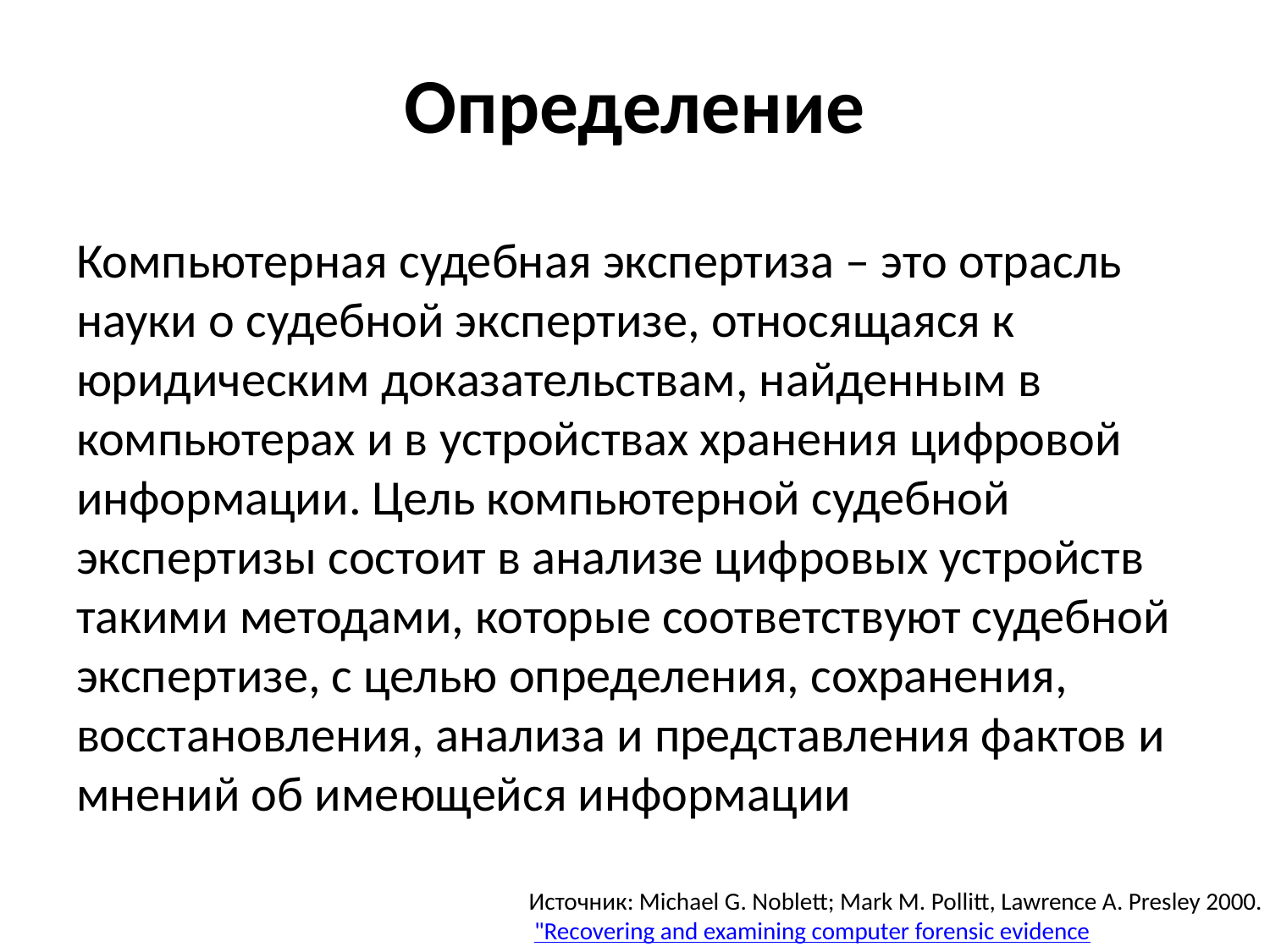

# Определение
Компьютерная судебная экспертиза – это отрасль науки о судебной экспертизе, относящаяся к юридическим доказательствам, найденным в компьютерах и в устройствах хранения цифровой информации. Цель компьютерной судебной экспертизы состоит в анализе цифровых устройств такими методами, которые соответствуют судебной экспертизе, с целью определения, сохранения, восстановления, анализа и представления фактов и мнений об имеющейся информации
Источник: Michael G. Noblett; Mark M. Pollitt, Lawrence A. Presley 2000.
 "Recovering and examining computer forensic evidence